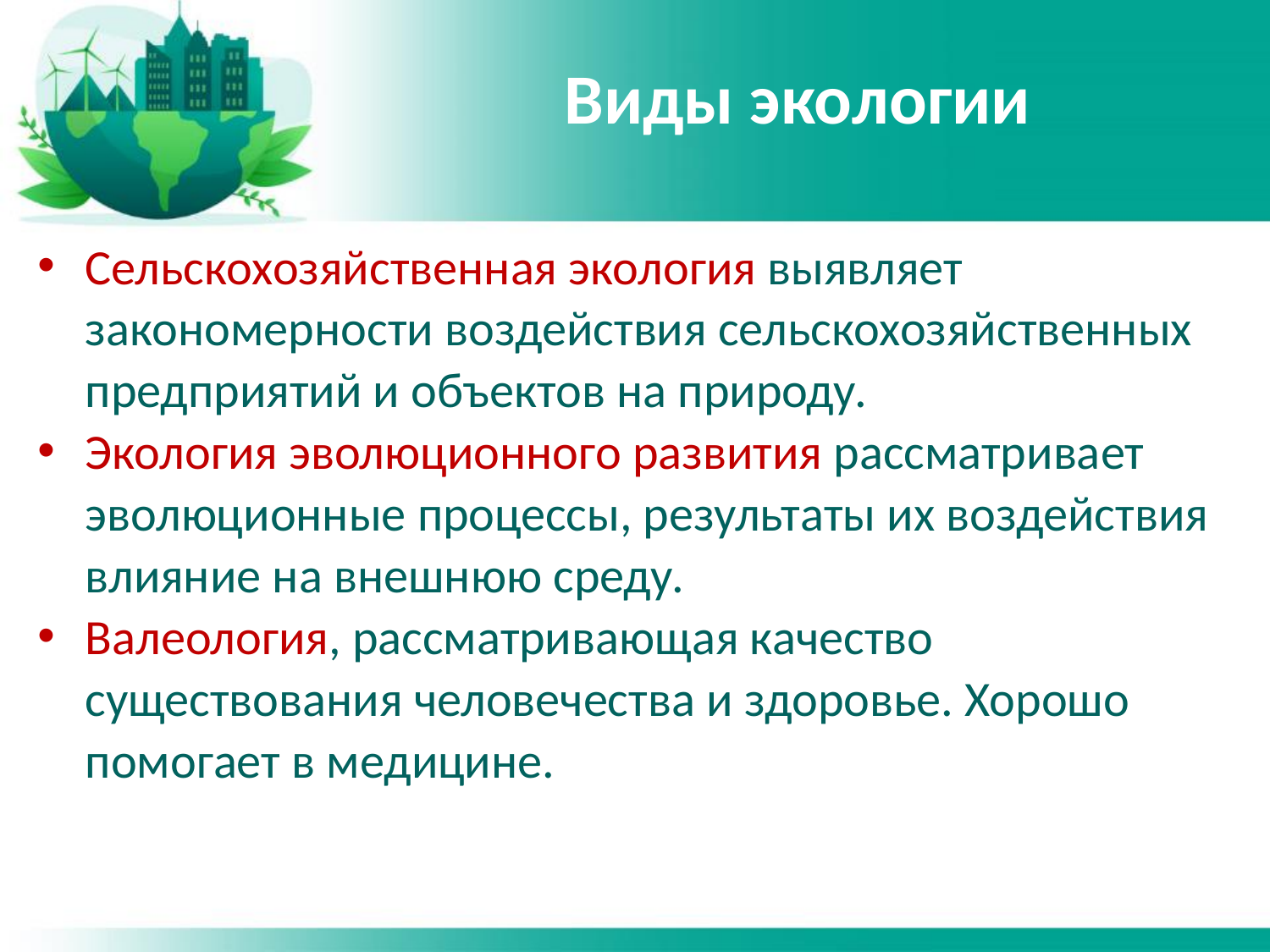

# Виды экологии
Сельскохозяйственная экология выявляет закономерности воздействия сельскохозяйственных предприятий и объектов на природу.
Экология эволюционного развития рассматривает эволюционные процессы, результаты их воздействия влияние на внешнюю среду.
Валеология, рассматривающая качество существования человечества и здоровье. Хорошо помогает в медицине.